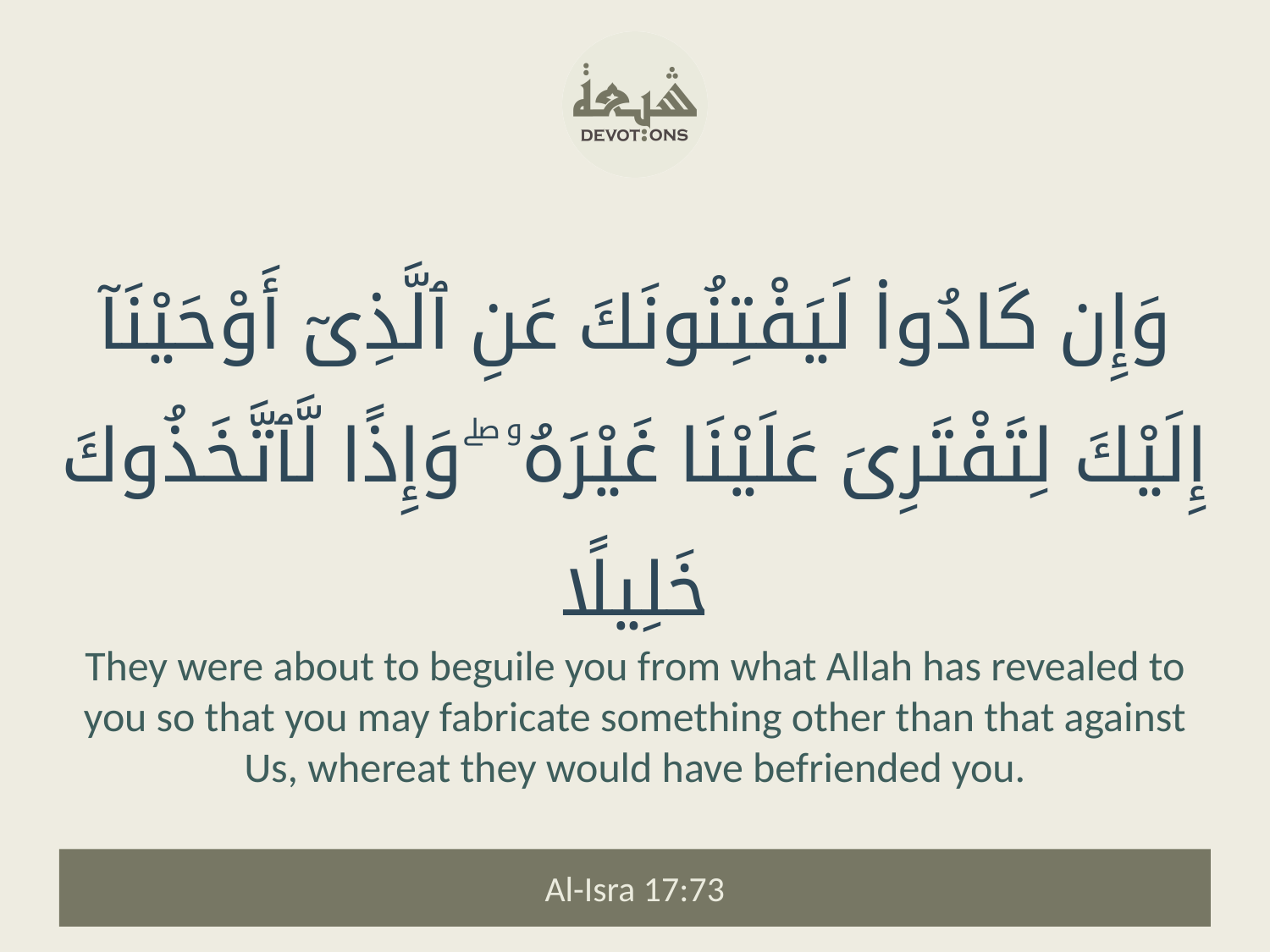

وَإِن كَادُوا۟ لَيَفْتِنُونَكَ عَنِ ٱلَّذِىٓ أَوْحَيْنَآ إِلَيْكَ لِتَفْتَرِىَ عَلَيْنَا غَيْرَهُۥ ۖ وَإِذًا لَّٱتَّخَذُوكَ خَلِيلًا
They were about to beguile you from what Allah has revealed to you so that you may fabricate something other than that against Us, whereat they would have befriended you.
Al-Isra 17:73